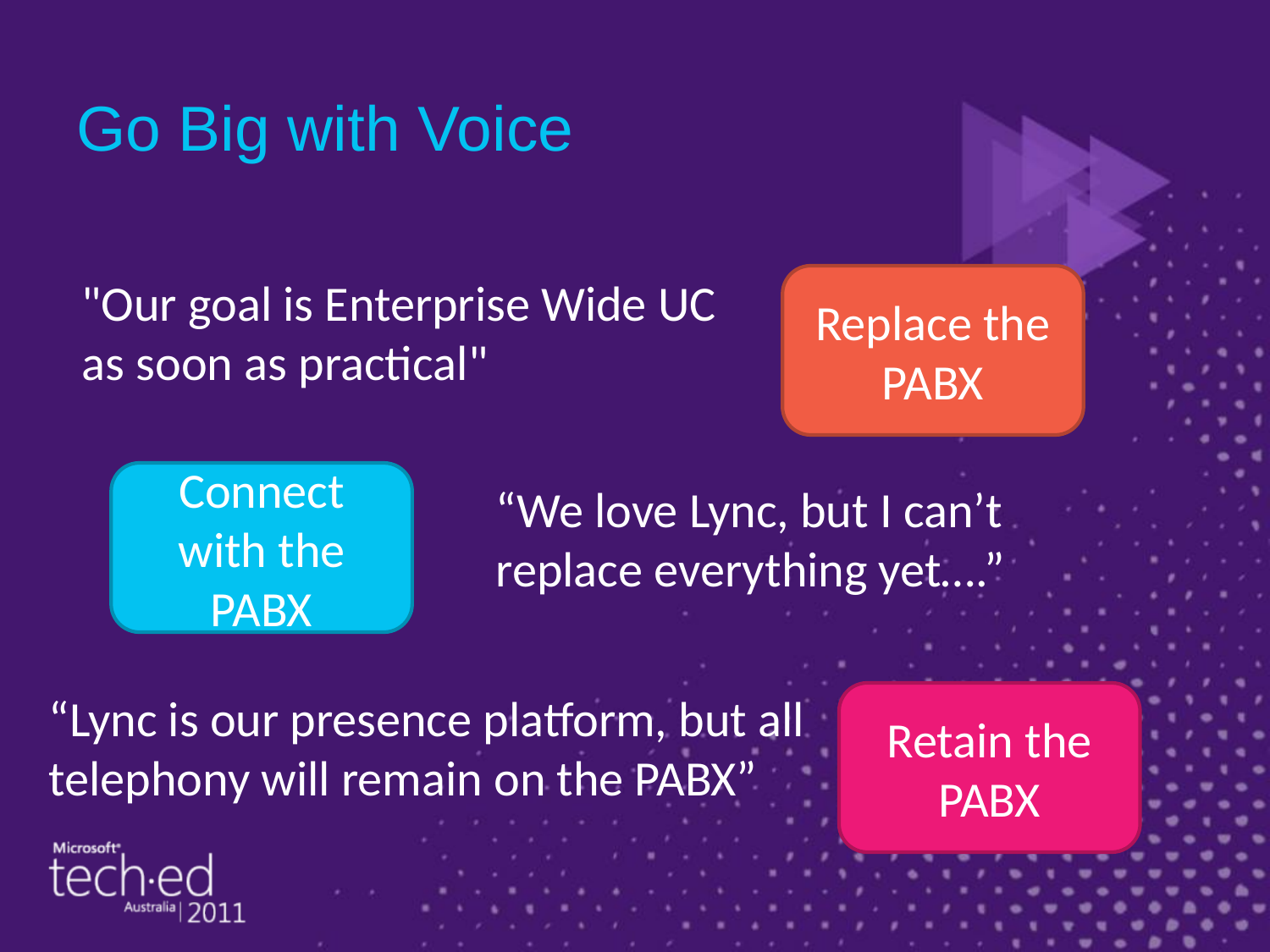

# Go Big with Voice
"Our goal is Enterprise Wide UC as soon as practical"
Replace the PABX
Connect with the PABX
“We love Lync, but I can’t replace everything yet….”
“Lync is our presence platform, but all telephony will remain on the PABX”
Retain the PABX